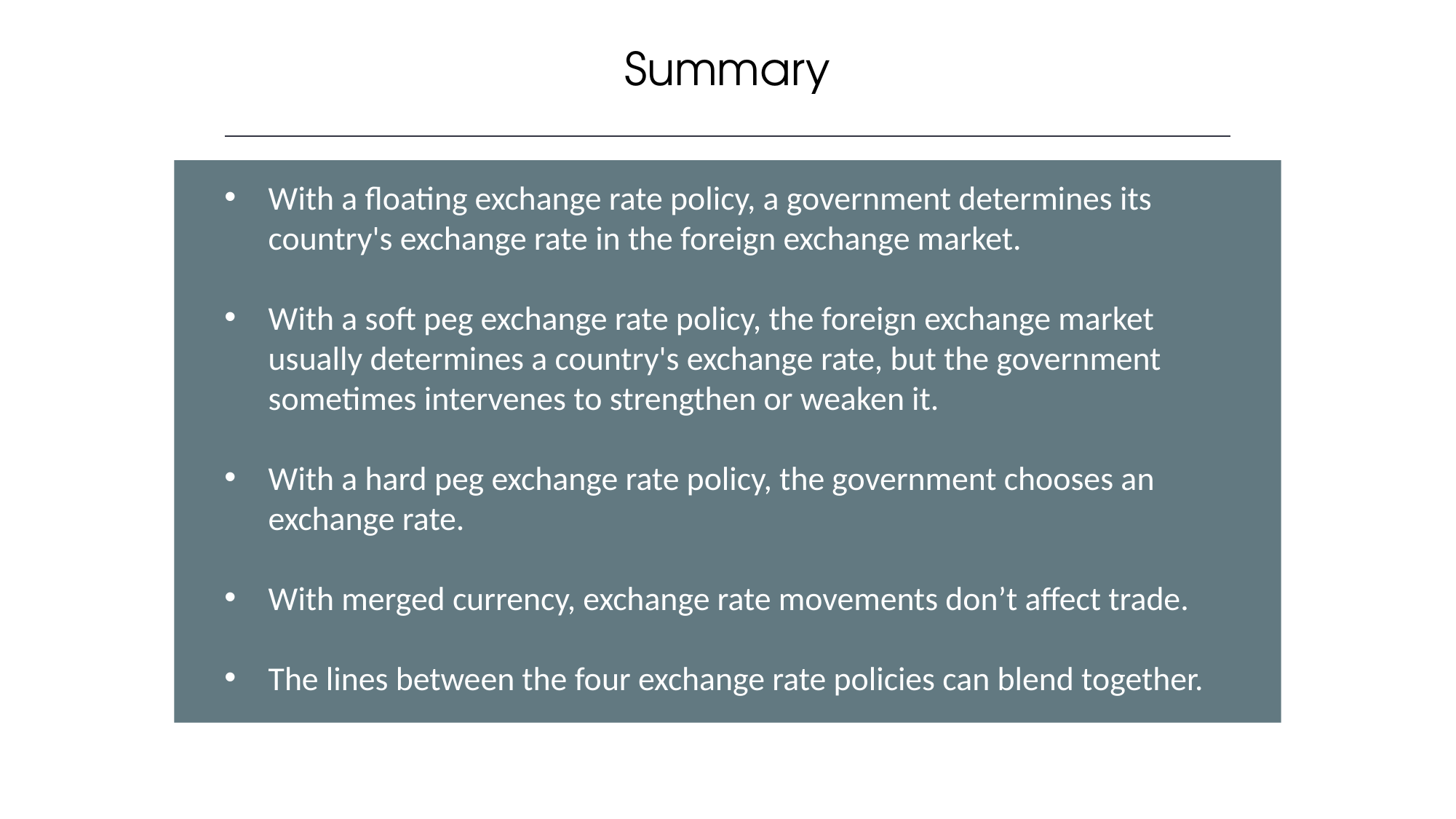

Summary

With a floating exchange rate policy, a government determines its country's exchange rate in the foreign exchange market.

With a soft peg exchange rate policy, the foreign exchange market usually determines a country's exchange rate, but the government sometimes intervenes to strengthen or weaken it.

With a hard peg exchange rate policy, the government chooses an exchange rate.

With merged currency, exchange rate movements don’t affect trade.

The lines between the four exchange rate policies can blend together.
HAWKES LEARNING